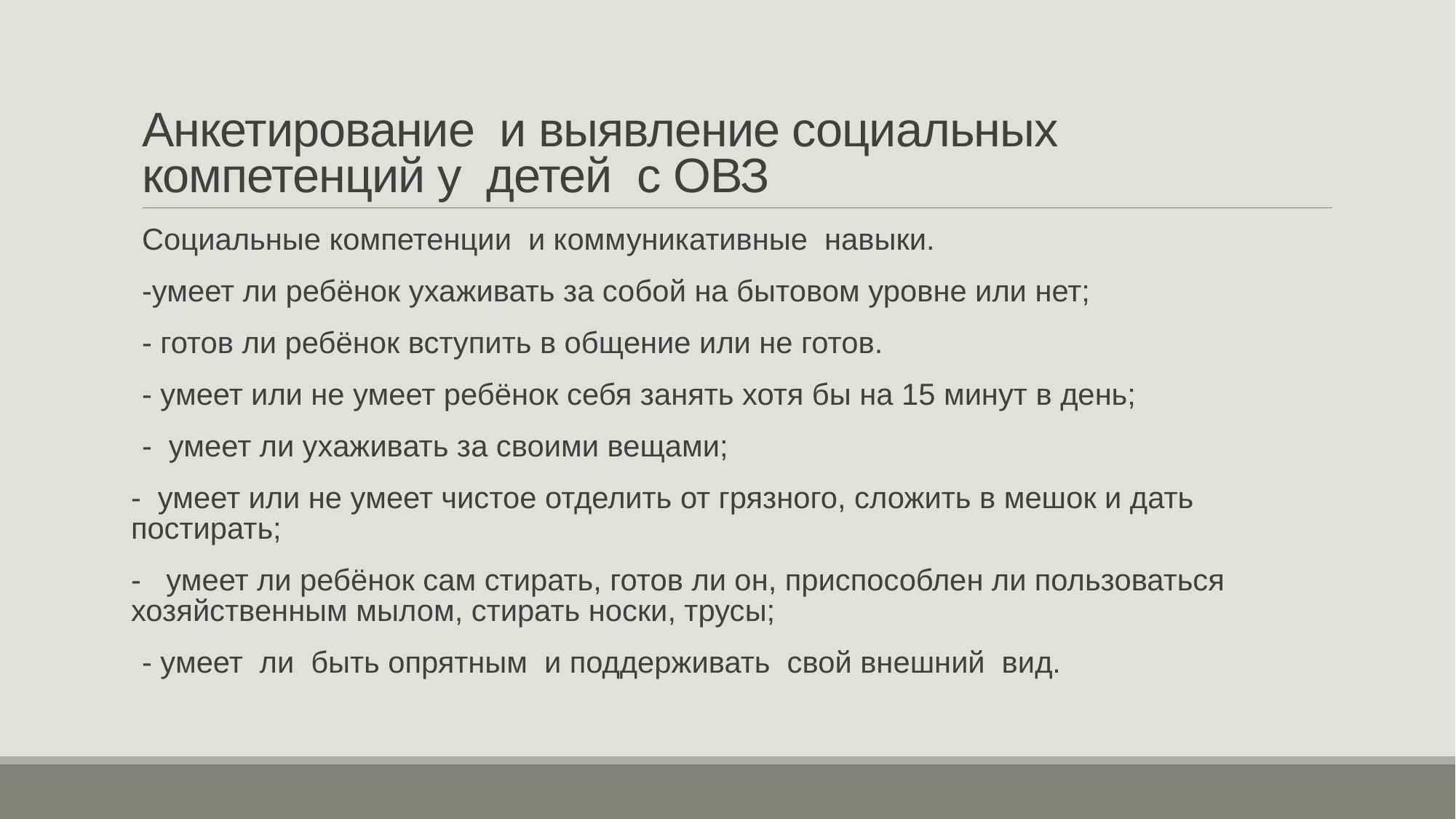

# Анкетирование  и выявление социальных  компетенций у  детей  с ОВЗ
Социальные компетенции  и коммуникативные  навыки.
-умеет ли ребёнок ухаживать за собой на бытовом уровне или нет;
- готов ли ребёнок вступить в общение или не готов.
- умеет или не умеет ребёнок себя занять хотя бы на 15 минут в день;
-  умеет ли ухаживать за своими вещами;
-  умеет или не умеет чистое отделить от грязного, сложить в мешок и дать постирать;
-   умеет ли ребёнок сам стирать, готов ли он, приспособлен ли пользоваться хозяйственным мылом, стирать носки, трусы;
- умеет  ли  быть опрятным  и поддерживать  свой внешний  вид.